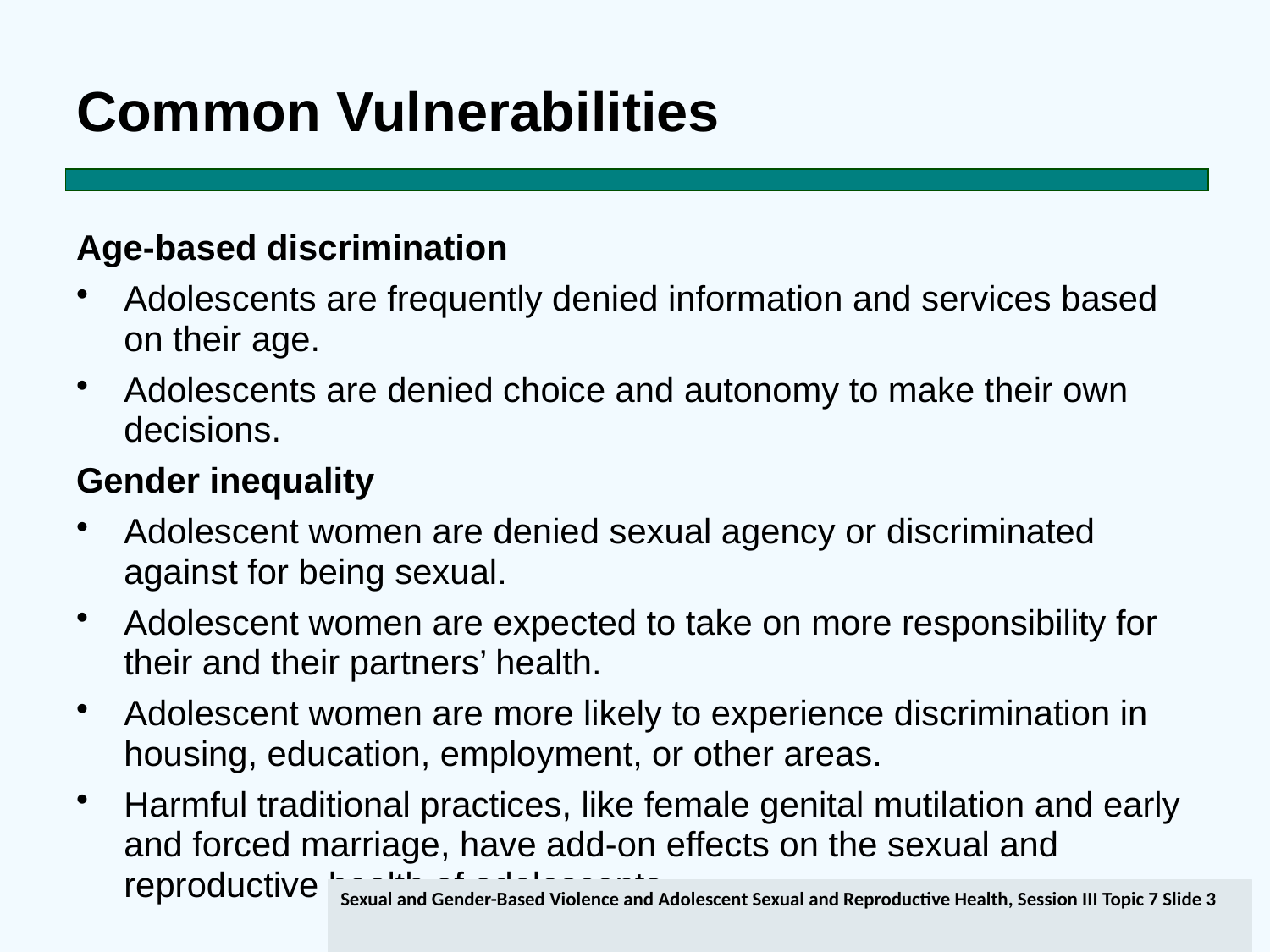

# Common Vulnerabilities
Age-based discrimination
Adolescents are frequently denied information and services based on their age.
Adolescents are denied choice and autonomy to make their own decisions.
Gender inequality
Adolescent women are denied sexual agency or discriminated against for being sexual.
Adolescent women are expected to take on more responsibility for their and their partners’ health.
Adolescent women are more likely to experience discrimination in housing, education, employment, or other areas.
Harmful traditional practices, like female genital mutilation and early and forced marriage, have add-on effects on the sexual and reproductive health of adolescents.

Sexual and Gender-Based Violence and Adolescent Sexual and Reproductive Health, Session III Topic 7 Slide 3